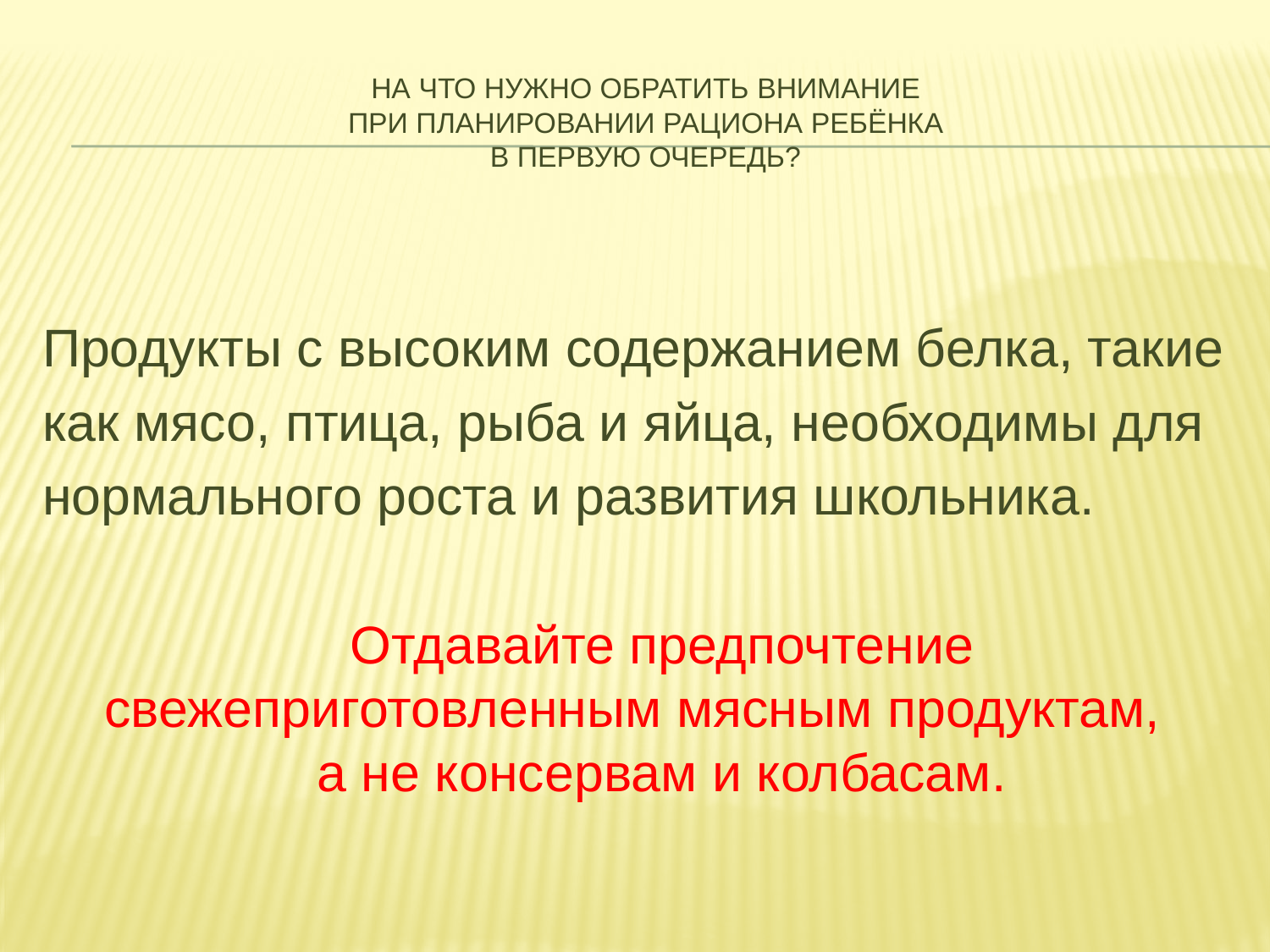

# На что нужно обратить внимание при планировании рациона ребёнка в первую очередь?
Продукты с высоким содержанием белка, такие
как мясо, птица, рыба и яйца, необходимы для
нормального роста и развития школьника.

   Отдавайте предпочтение свежеприготовленным мясным продуктам,     а не консервам и колбасам.